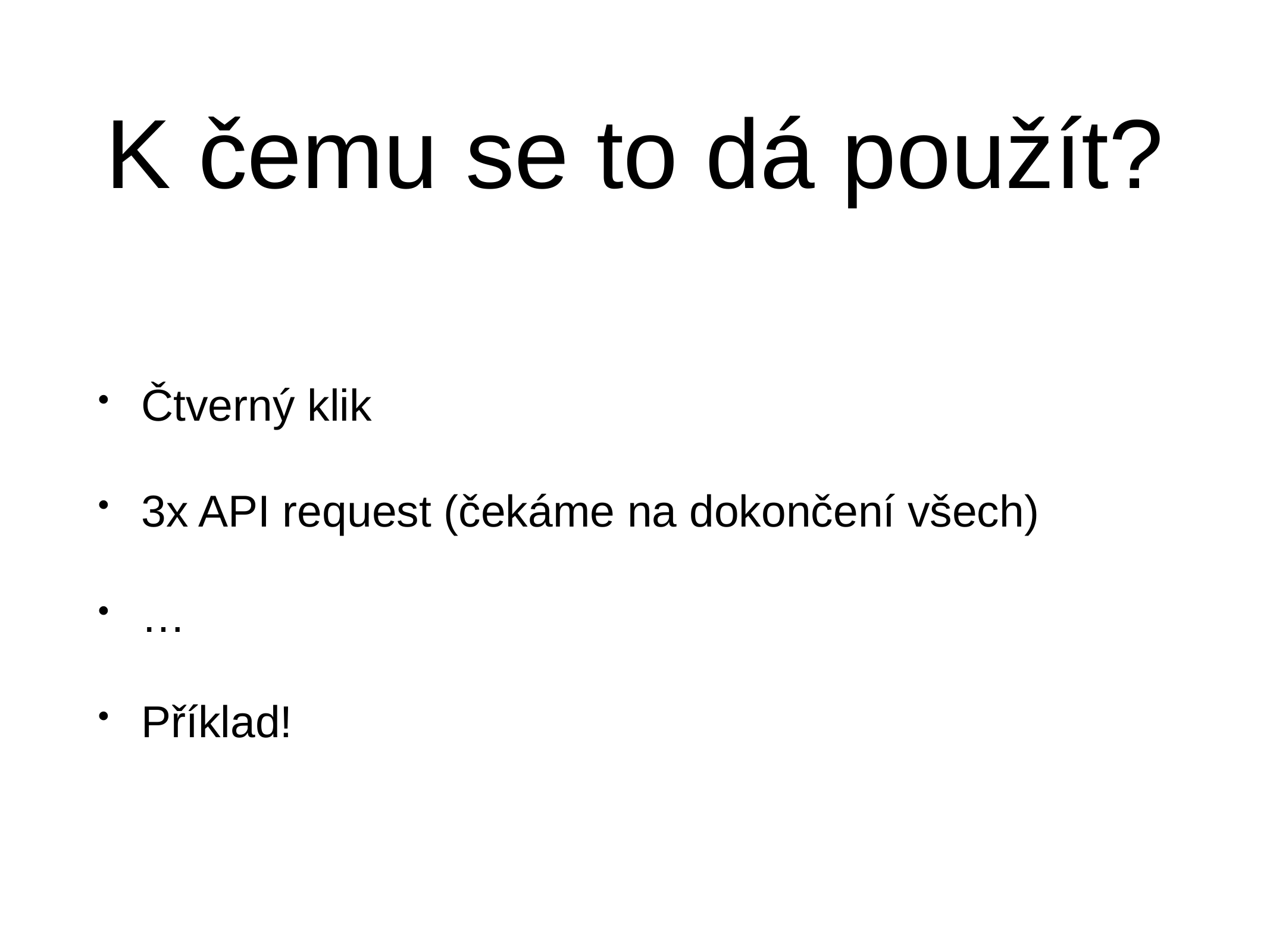

# K čemu se to dá použít?
Čtverný klik
3x API request (čekáme na dokončení všech)
…
Příklad!